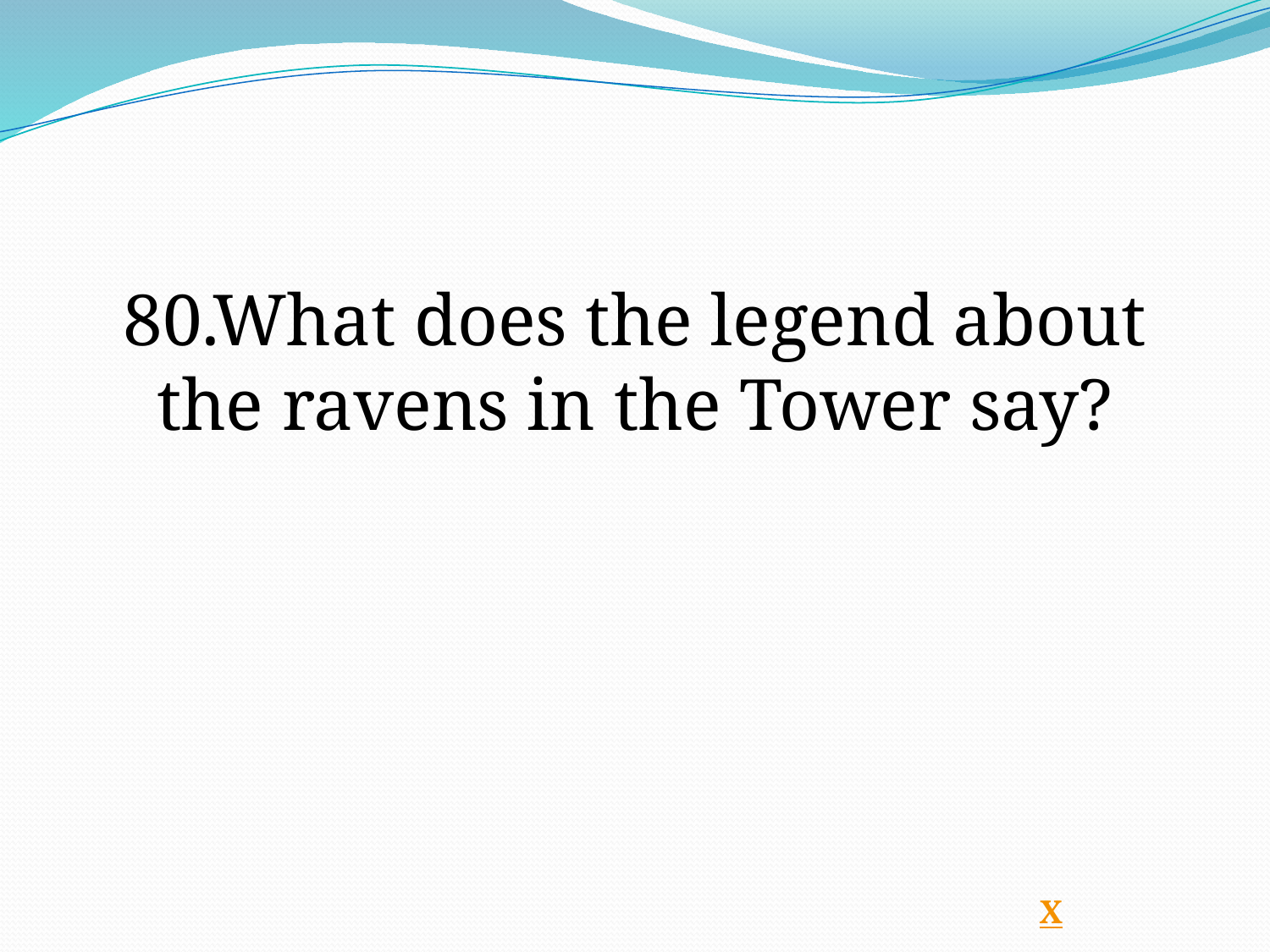

80.What does the legend about the ravens in the Tower say?
Х